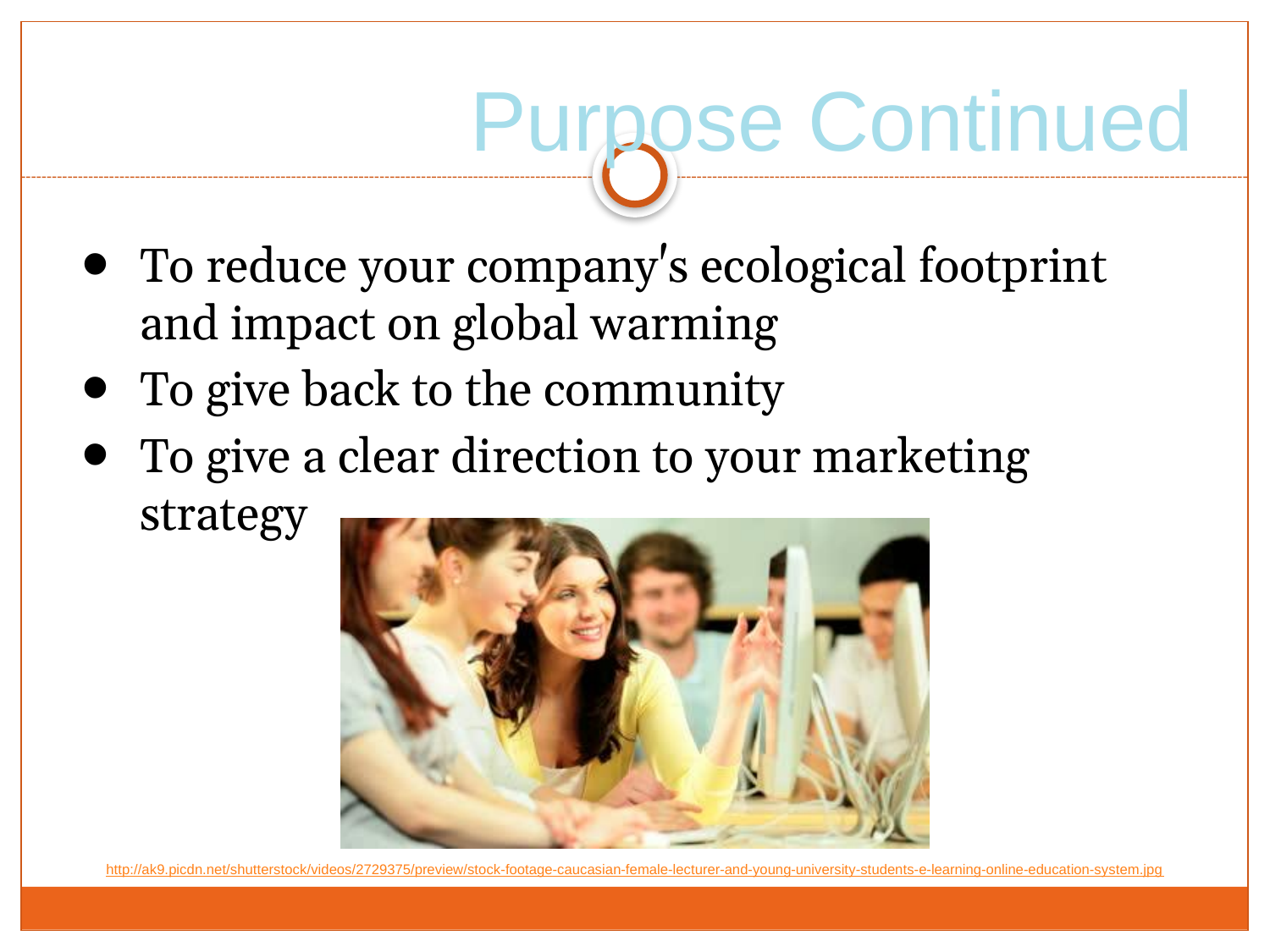

# Purpose Continued
To reduce your company's ecological footprint and impact on global warming
To give back to the community
To give a clear direction to your marketing strategy

http://ak9.picdn.net/shutterstock/videos/2729375/preview/stock-footage-caucasian-female-lecturer-and-young-university-students-e-learning-online-education-system.jpg